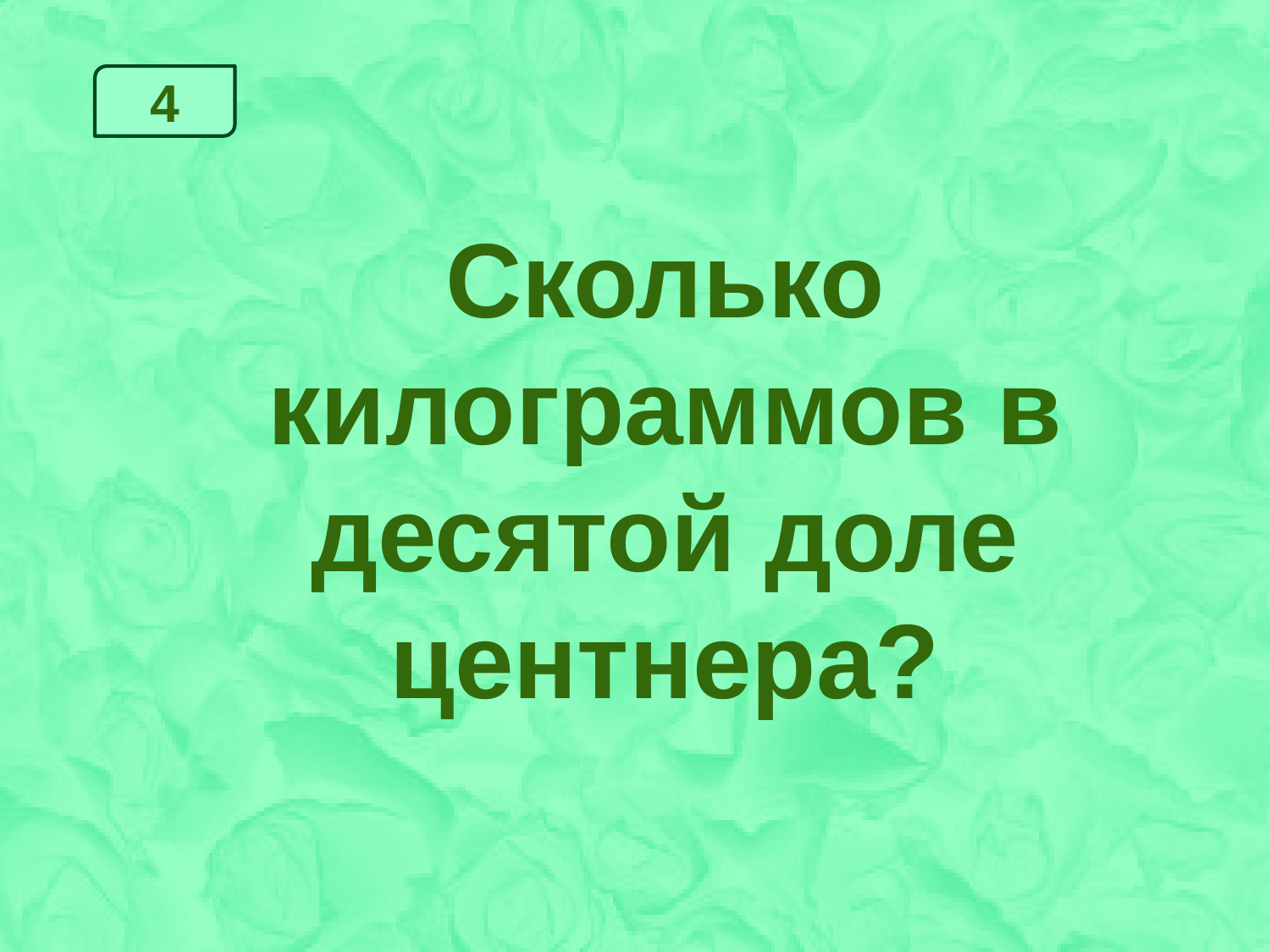

4
Сколько килограммов в десятой доле центнера?